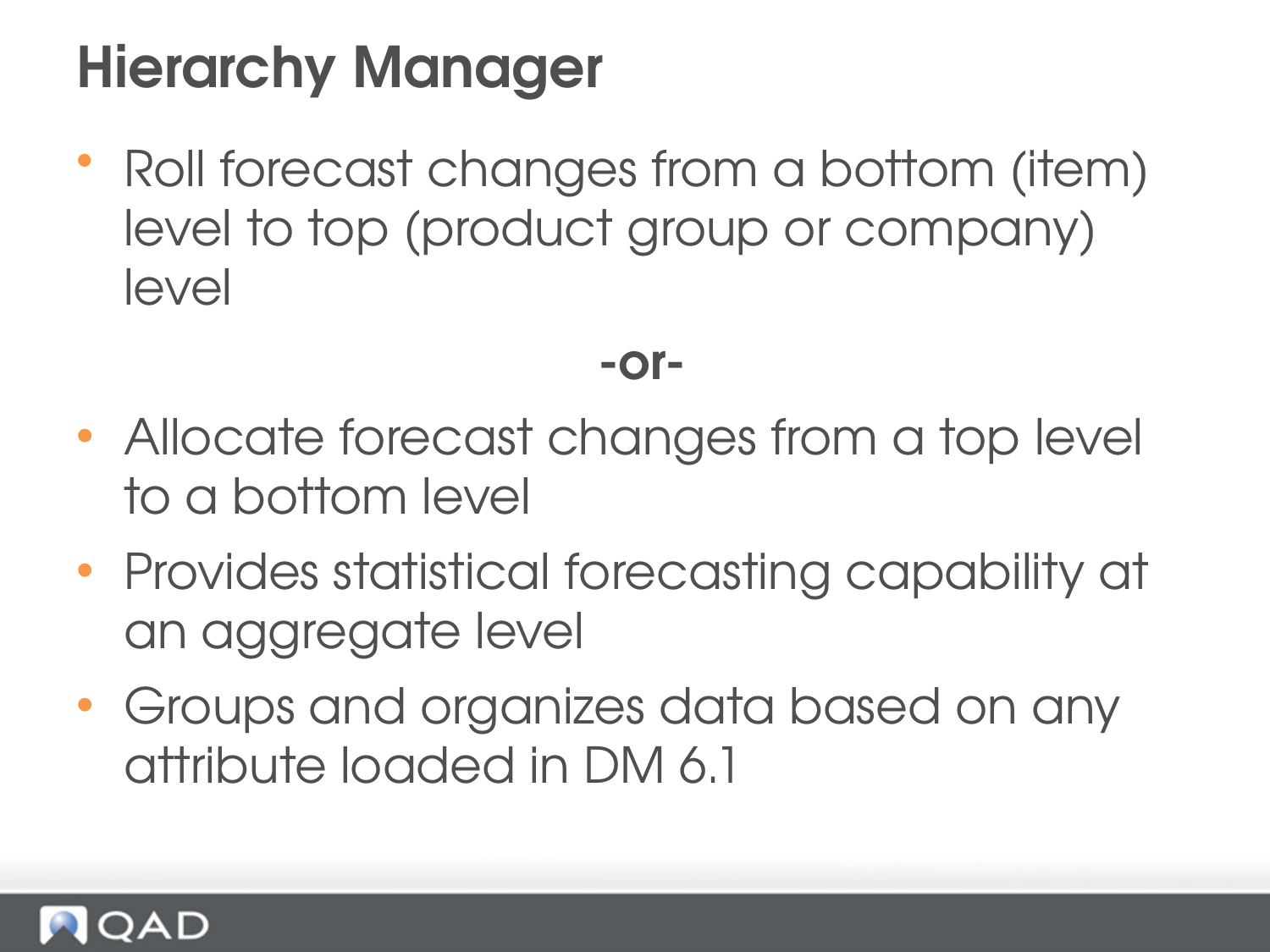

# Hierarchy Manager
Roll forecast changes from a bottom (item) level to top (product group or company) level
 -or-
Allocate forecast changes from a top level to a bottom level
Provides statistical forecasting capability at an aggregate level
Groups and organizes data based on any attribute loaded in DM 6.1